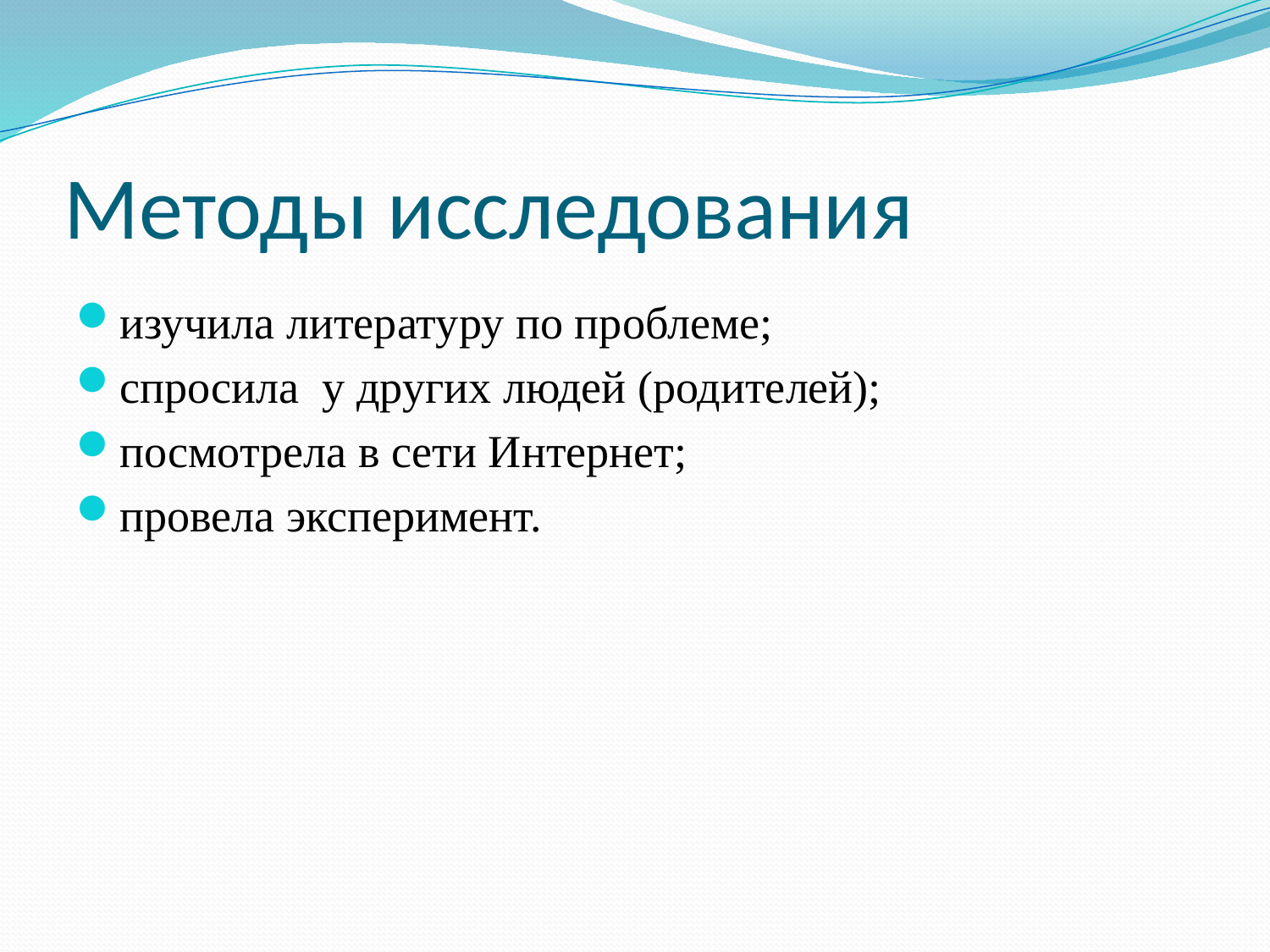

# Методы исследования

изучила литературу по проблеме;
спросила  у других людей (родителей);
посмотрела в сети Интернет;
провела эксперимент.